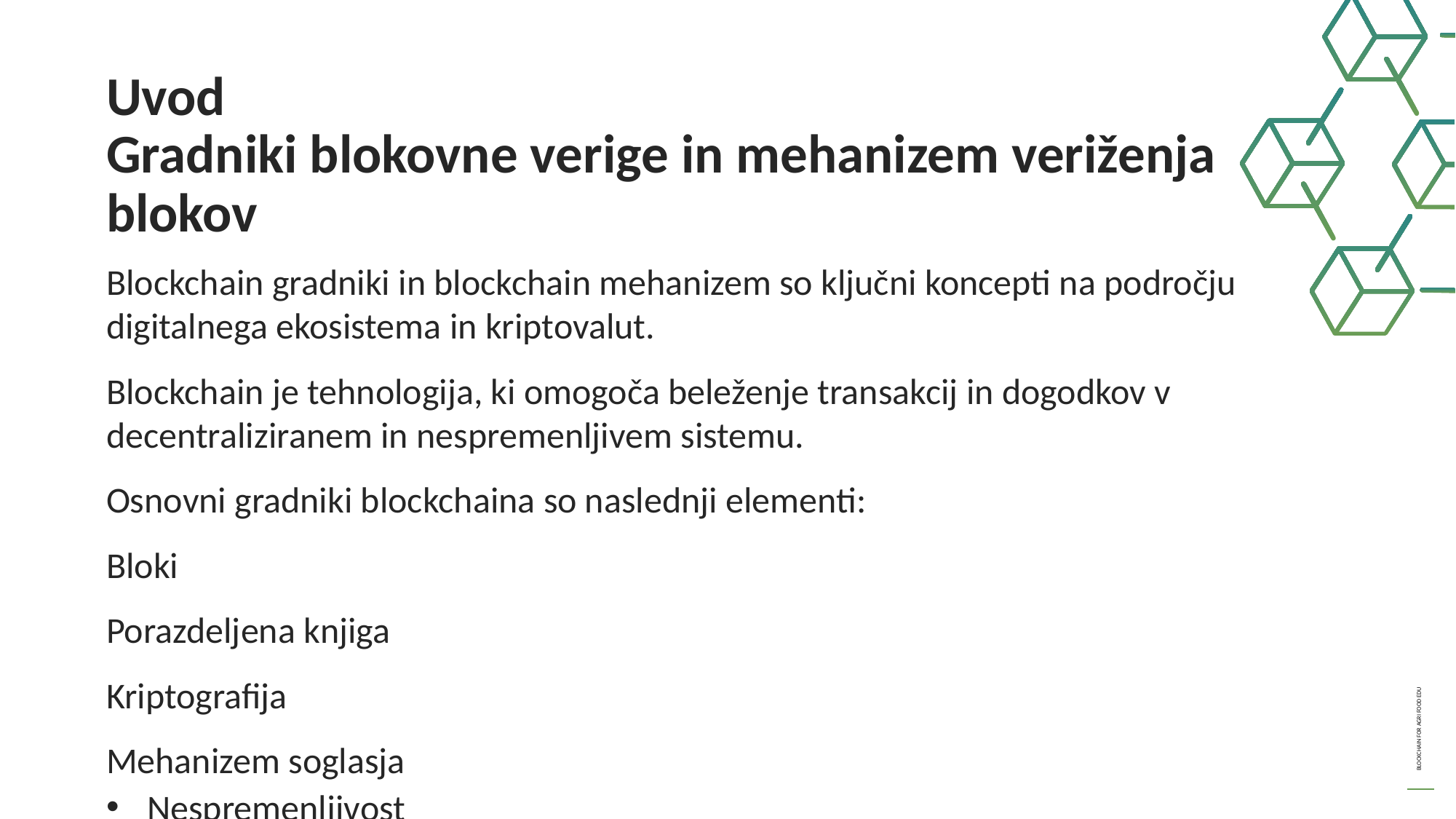

Uvod
Gradniki blokovne verige in mehanizem veriženja blokov
Blockchain gradniki in blockchain mehanizem so ključni koncepti na področju digitalnega ekosistema in kriptovalut.
Blockchain je tehnologija, ki omogoča beleženje transakcij in dogodkov v decentraliziranem in nespremenljivem sistemu.
Osnovni gradniki blockchaina so naslednji elementi:
Bloki
Porazdeljena knjiga
Kriptografija
Mehanizem soglasja
Nespremenljivost